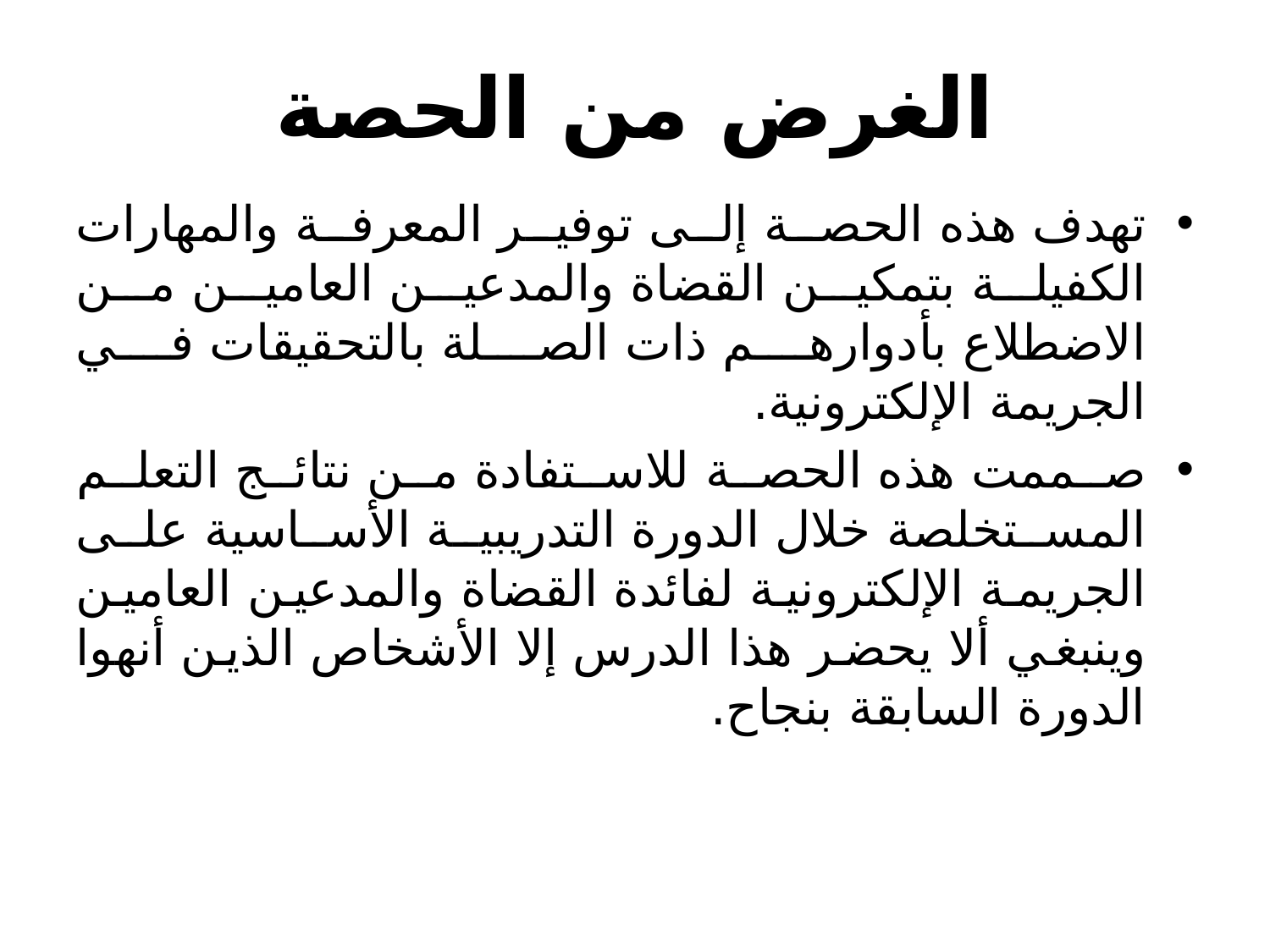

# الغرض من الحصة
تهدف هذه الحصة إلى توفير المعرفة والمهارات الكفيلة بتمكين القضاة والمدعين العامين من الاضطلاع بأدوارهم ذات الصلة بالتحقيقات في الجريمة الإلكترونية.
صممت هذه الحصة للاستفادة من نتائج التعلم المستخلصة خلال الدورة التدريبية الأساسية على الجريمة الإلكترونية لفائدة القضاة والمدعين العامين وينبغي ألا يحضر هذا الدرس إلا الأشخاص الذين أنهوا الدورة السابقة بنجاح.